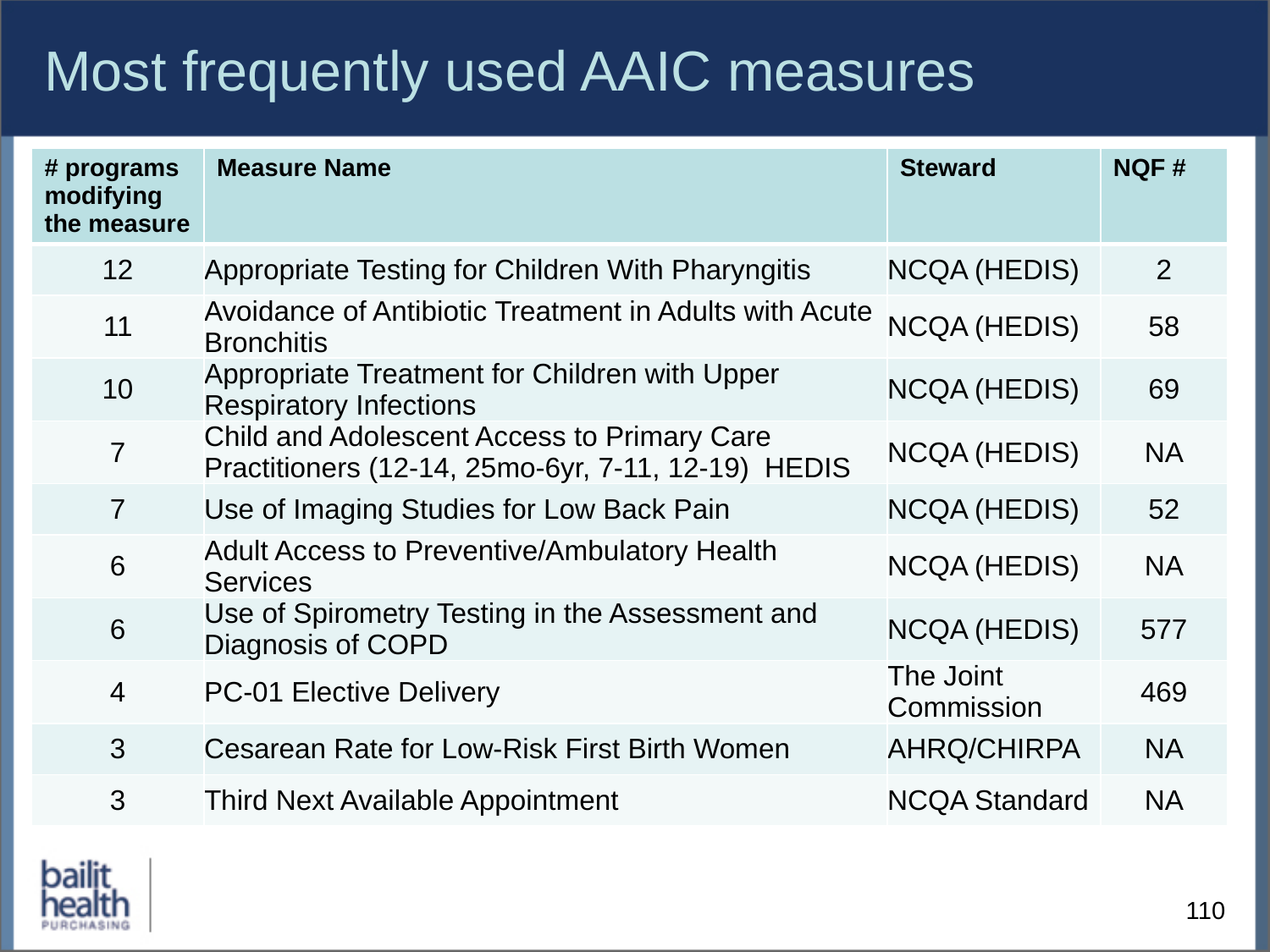

# Most frequently used AAIC measures
| # programs modifying the measure | Measure Name | Steward | NQF # |
| --- | --- | --- | --- |
| 12 | Appropriate Testing for Children With Pharyngitis | NCQA (HEDIS) | 2 |
| 11 | Avoidance of Antibiotic Treatment in Adults with Acute Bronchitis | NCQA (HEDIS) | 58 |
| 10 | Appropriate Treatment for Children with Upper Respiratory Infections | NCQA (HEDIS) | 69 |
| 7 | Child and Adolescent Access to Primary Care Practitioners (12-14, 25mo-6yr, 7-11, 12-19) HEDIS | NCQA (HEDIS) | NA |
| 7 | Use of Imaging Studies for Low Back Pain | NCQA (HEDIS) | 52 |
| 6 | Adult Access to Preventive/Ambulatory Health Services | NCQA (HEDIS) | NA |
| 6 | Use of Spirometry Testing in the Assessment and Diagnosis of COPD | NCQA (HEDIS) | 577 |
| 4 | PC-01 Elective Delivery | The Joint Commission | 469 |
| 3 | Cesarean Rate for Low-Risk First Birth Women | AHRQ/CHIRPA | NA |
| 3 | Third Next Available Appointment | NCQA Standard | NA |
110